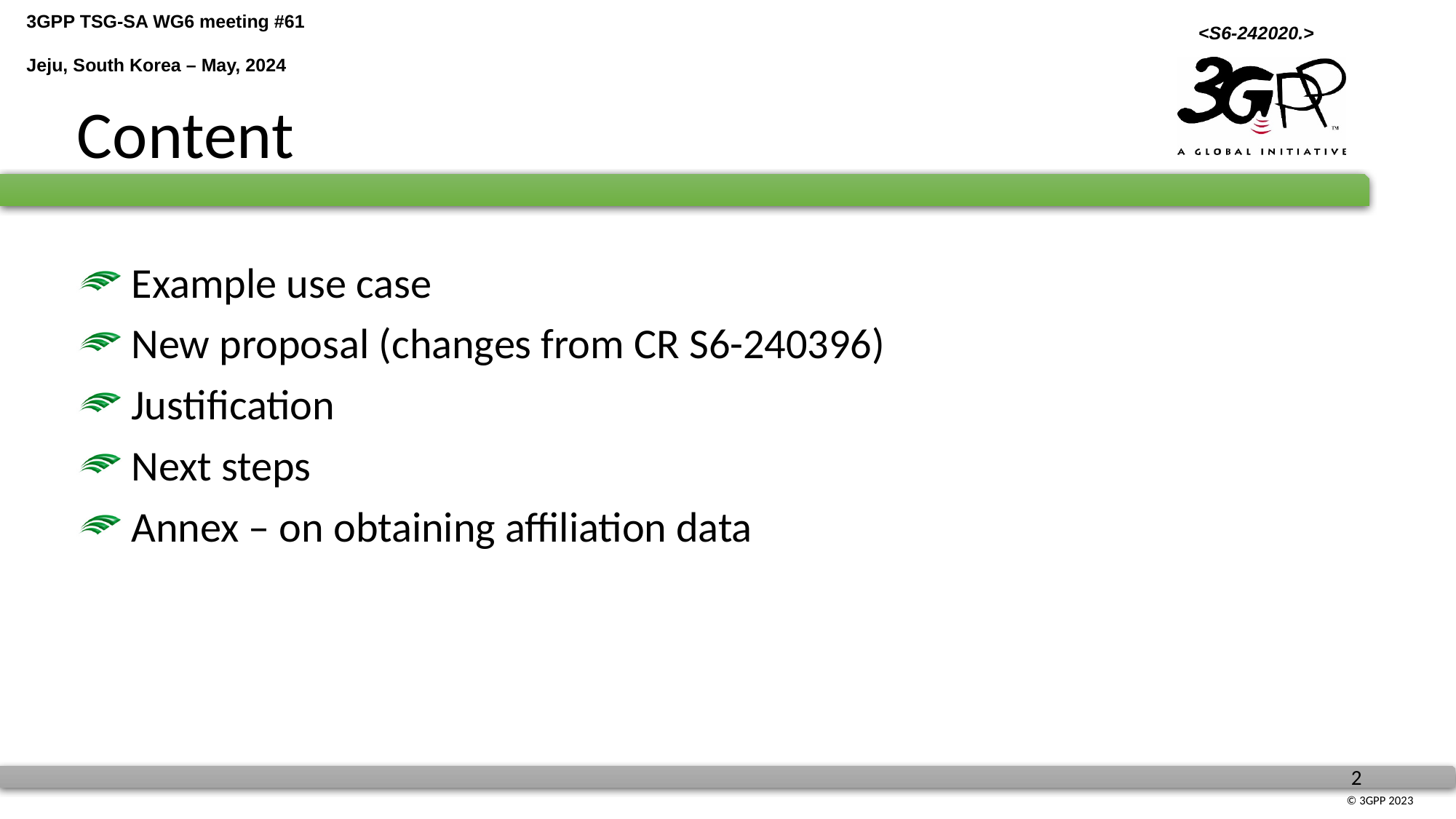

# Content
 Example use case
 New proposal (changes from CR S6-240396)
 Justification
 Next steps
 Annex – on obtaining affiliation data